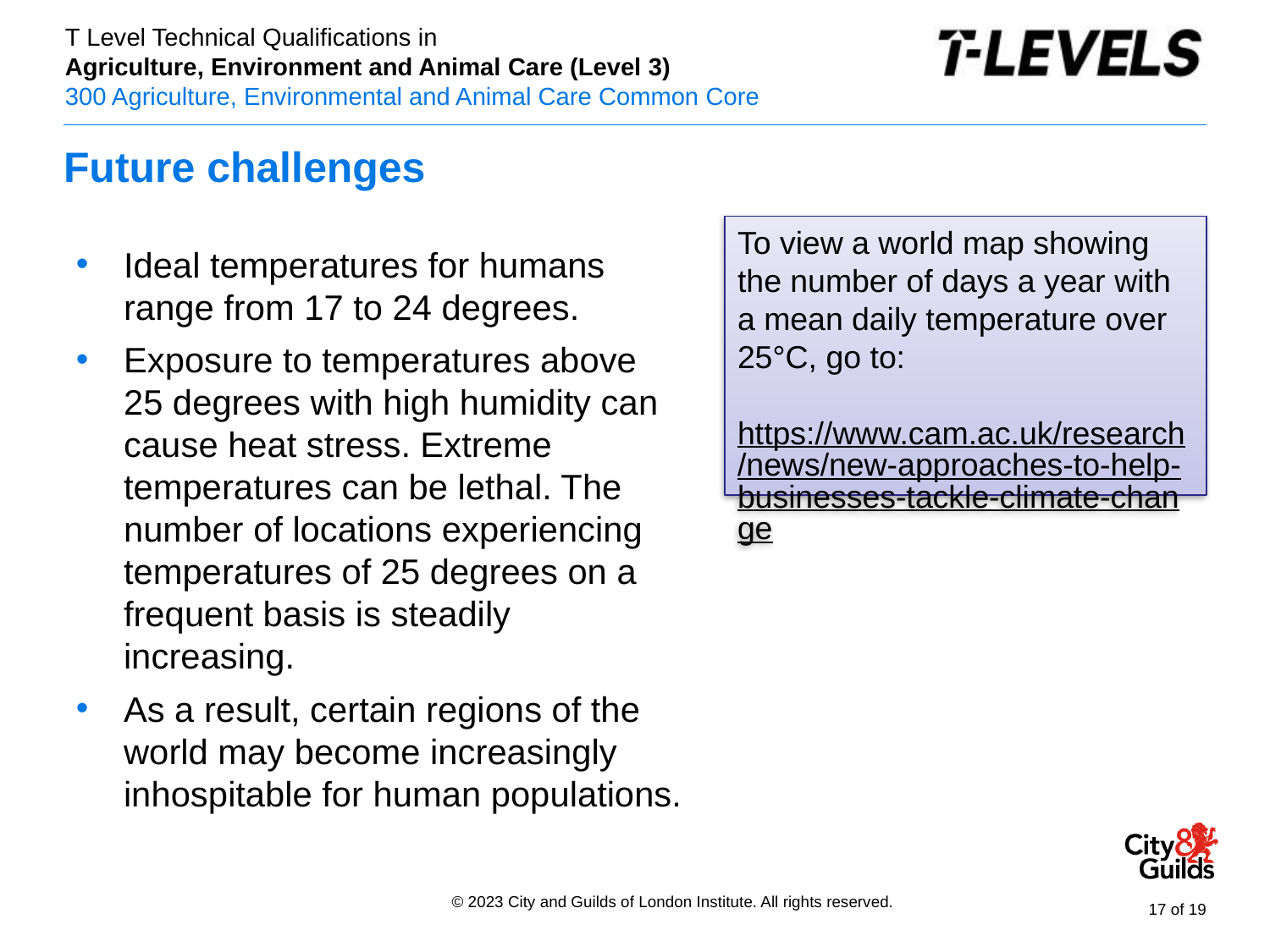

# Future challenges
To view a world map showing the number of days a year with a mean daily temperature over 25°C, go to:

https://www.cam.ac.uk/research/news/new-approaches-to-help-businesses-tackle-climate-change
Ideal temperatures for humans range from 17 to 24 degrees.
Exposure to temperatures above 25 degrees with high humidity can cause heat stress. Extreme temperatures can be lethal. The number of locations experiencing temperatures of 25 degrees on a frequent basis is steadily increasing.
As a result, certain regions of the world may become increasingly inhospitable for human populations.